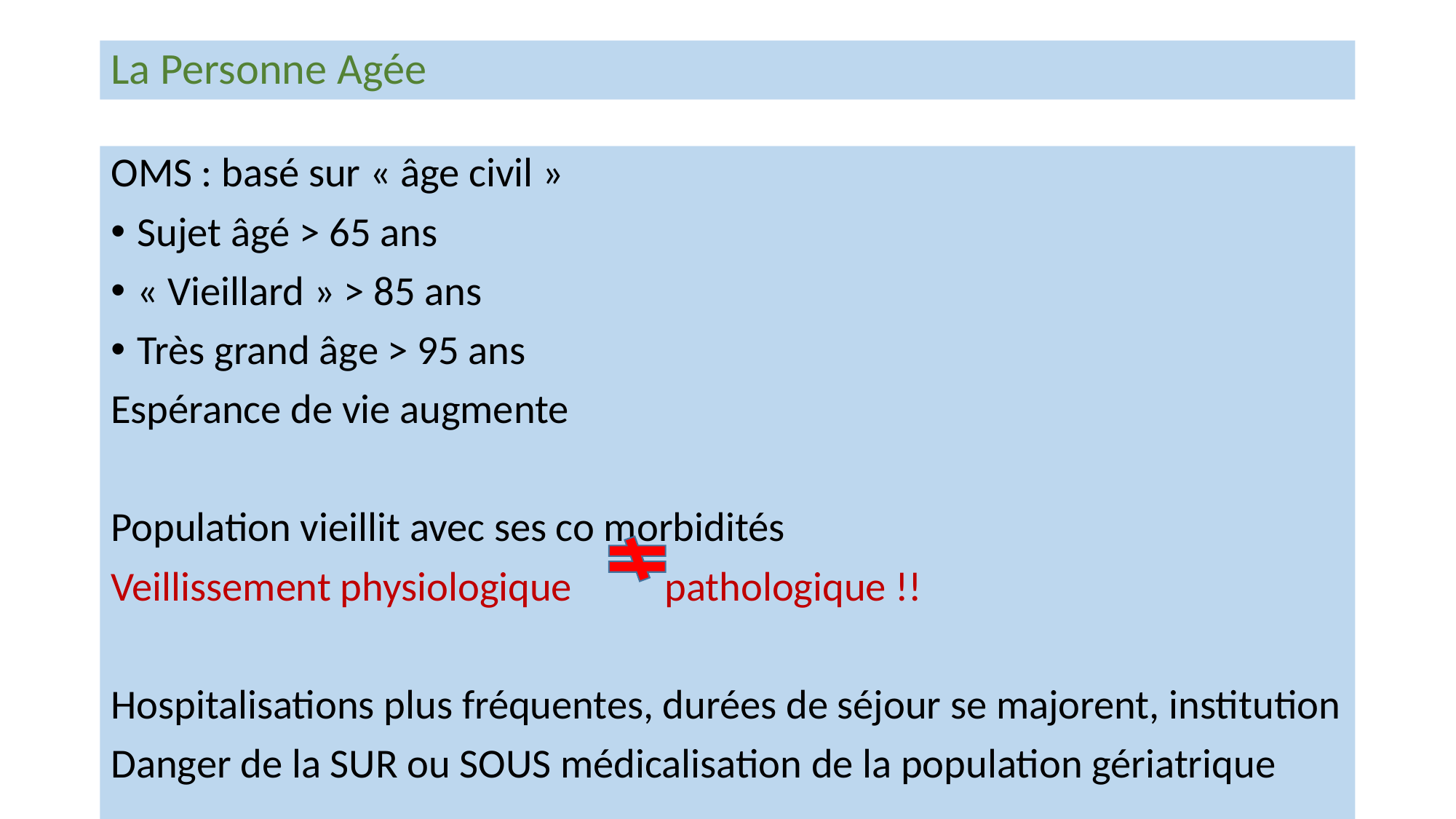

# La Personne Agée
OMS : basé sur « âge civil »
Sujet âgé > 65 ans
« Vieillard » > 85 ans
Très grand âge > 95 ans
Espérance de vie augmente

Population vieillit avec ses co morbidités
Veillissement physiologique          pathologique !!

Hospitalisations plus fréquentes, durées de séjour se majorent, institution
Danger de la SUR ou SOUS médicalisation de la population gériatrique